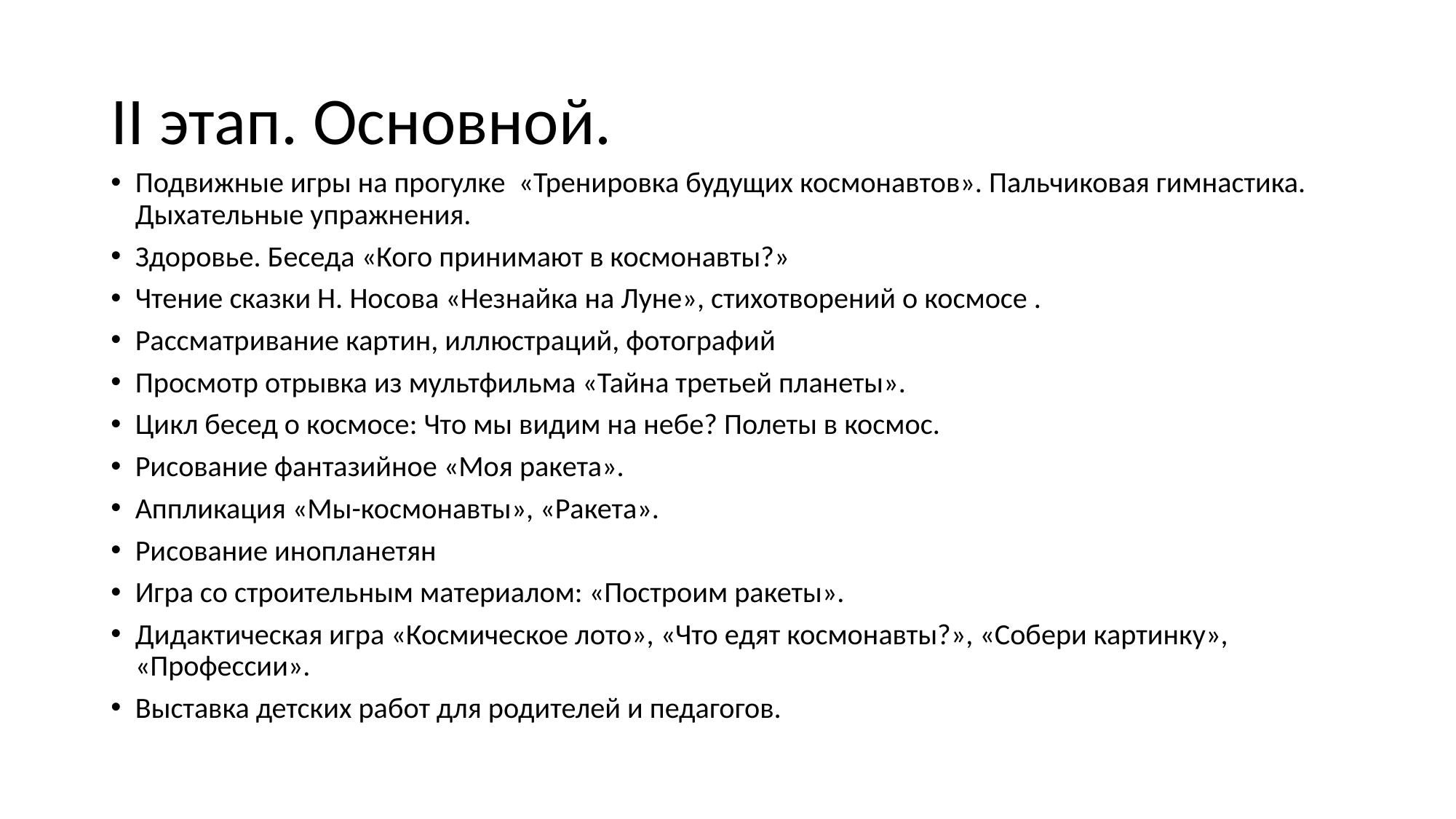

# II этап. Основной.
Подвижные игры на прогулке  «Тренировка будущих космонавтов». Пальчиковая гимнастика. Дыхательные упражнения.
Здоровье. Беседа «Кого принимают в космонавты?»
Чтение сказки Н. Носова «Незнайка на Луне», стихотворений о космосе .
Рассматривание картин, иллюстраций, фотографий
Просмотр отрывка из мультфильма «Тайна третьей планеты».
Цикл бесед о космосе: Что мы видим на небе? Полеты в космос.
Рисование фантазийное «Моя ракета».
Аппликация «Мы-космонавты», «Ракета».
Рисование инопланетян
Игра со строительным материалом: «Построим ракеты».
Дидактическая игра «Космическое лото», «Что едят космонавты?», «Собери картинку», «Профессии».
Выставка детских работ для родителей и педагогов.